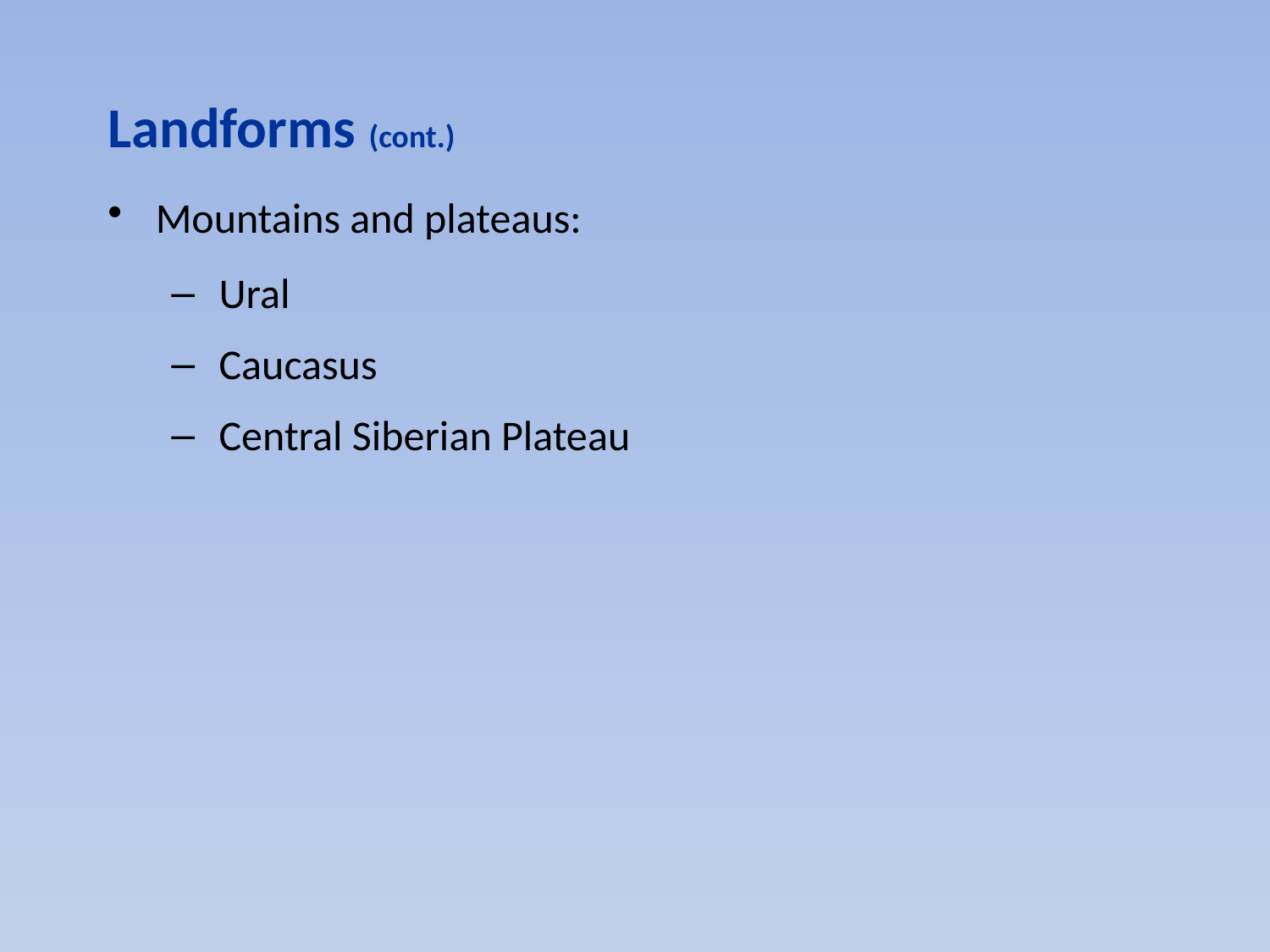

#
Landforms (cont.)
Mountains and plateaus:
Ural
Caucasus
Central Siberian Plateau